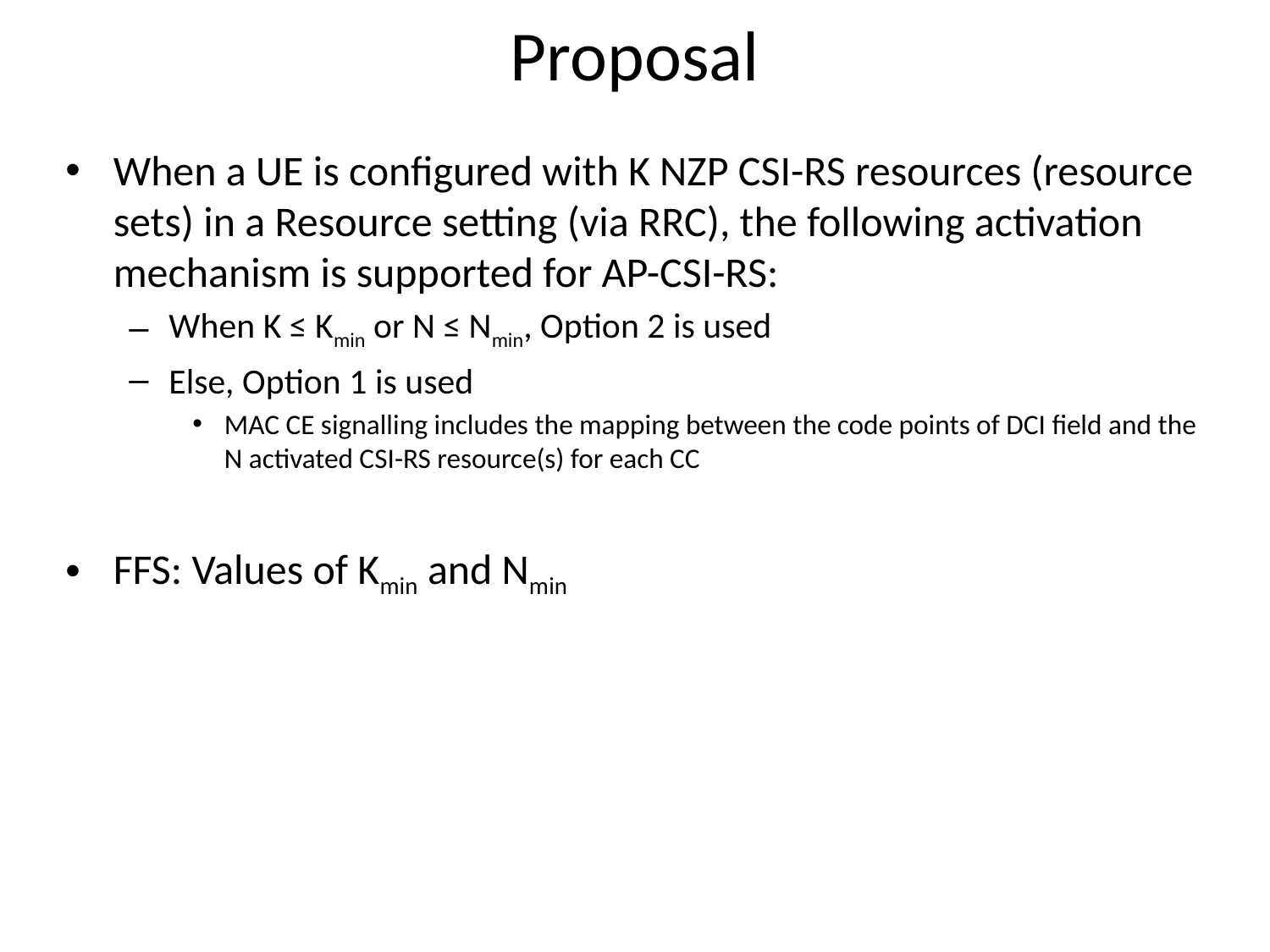

# Proposal
When a UE is configured with K NZP CSI-RS resources (resource sets) in a Resource setting (via RRC), the following activation mechanism is supported for AP-CSI-RS:
When K ≤ Kmin or N ≤ Nmin, Option 2 is used
Else, Option 1 is used
MAC CE signalling includes the mapping between the code points of DCI field and the N activated CSI-RS resource(s) for each CC

FFS: Values of Kmin and Nmin